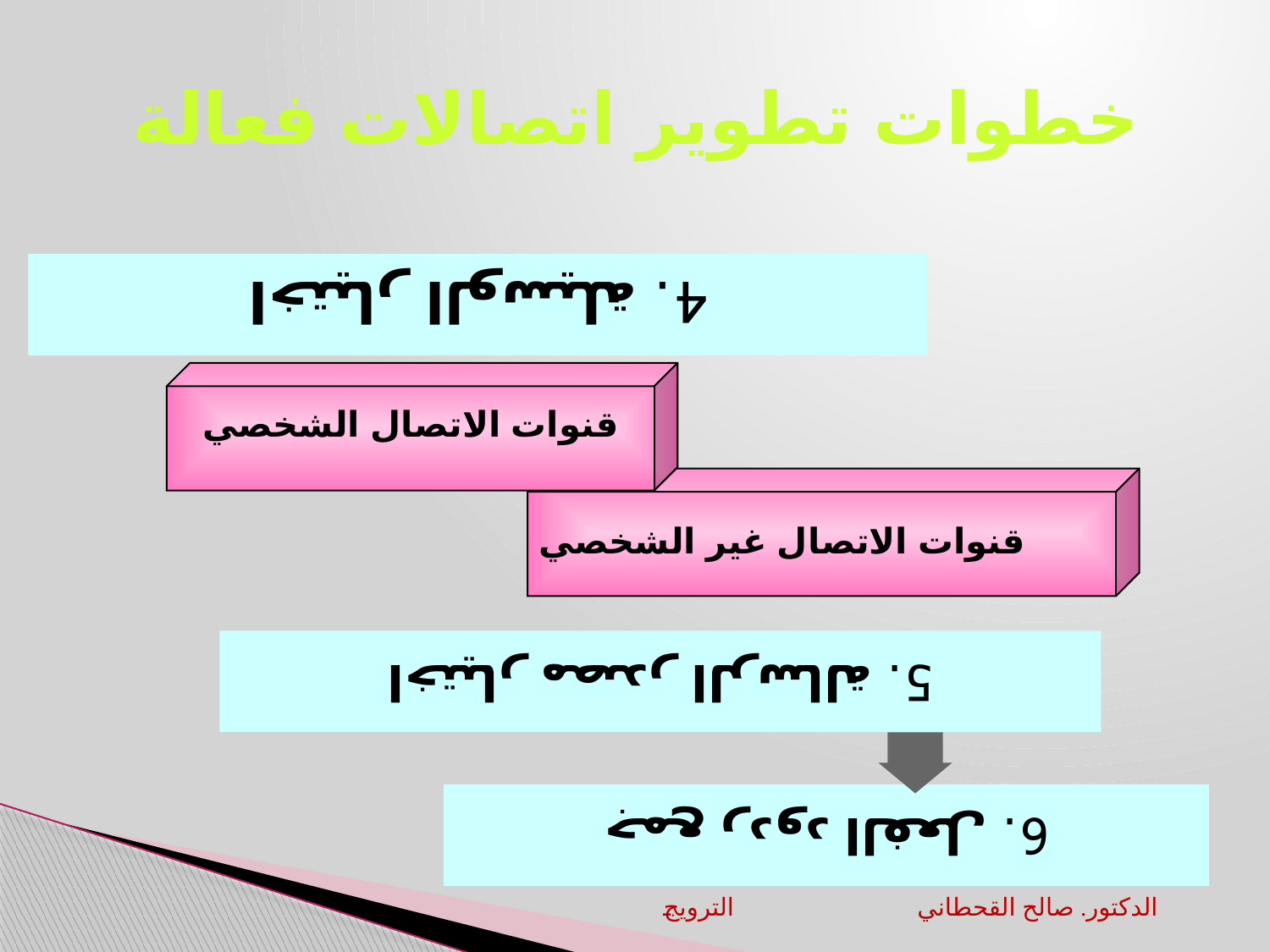

# خطوات تطوير اتصالات فعالة
5. اختيار مصدر الرسالة

4. اختيار الوسيلة

قنوات الاتصال الشخصي

6. جمع ردود الفعل

قنوات الاتصال غير الشخصي

الترويج		الدكتور. صالح القحطاني